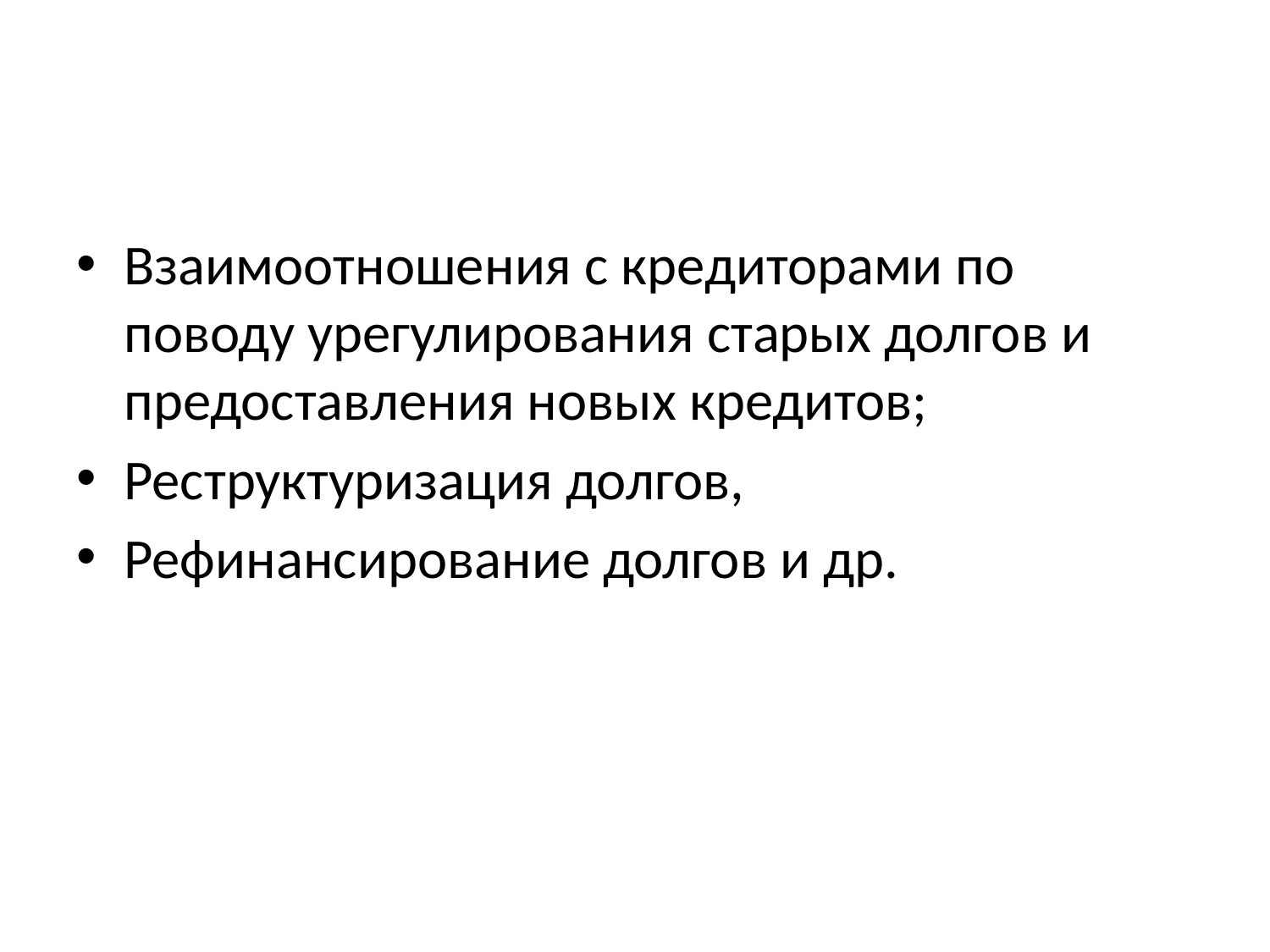

#
Взаимоотношения с кредиторами по поводу урегулирования старых долгов и предоставления новых кредитов;
Реструктуризация долгов,
Рефинансирование долгов и др.